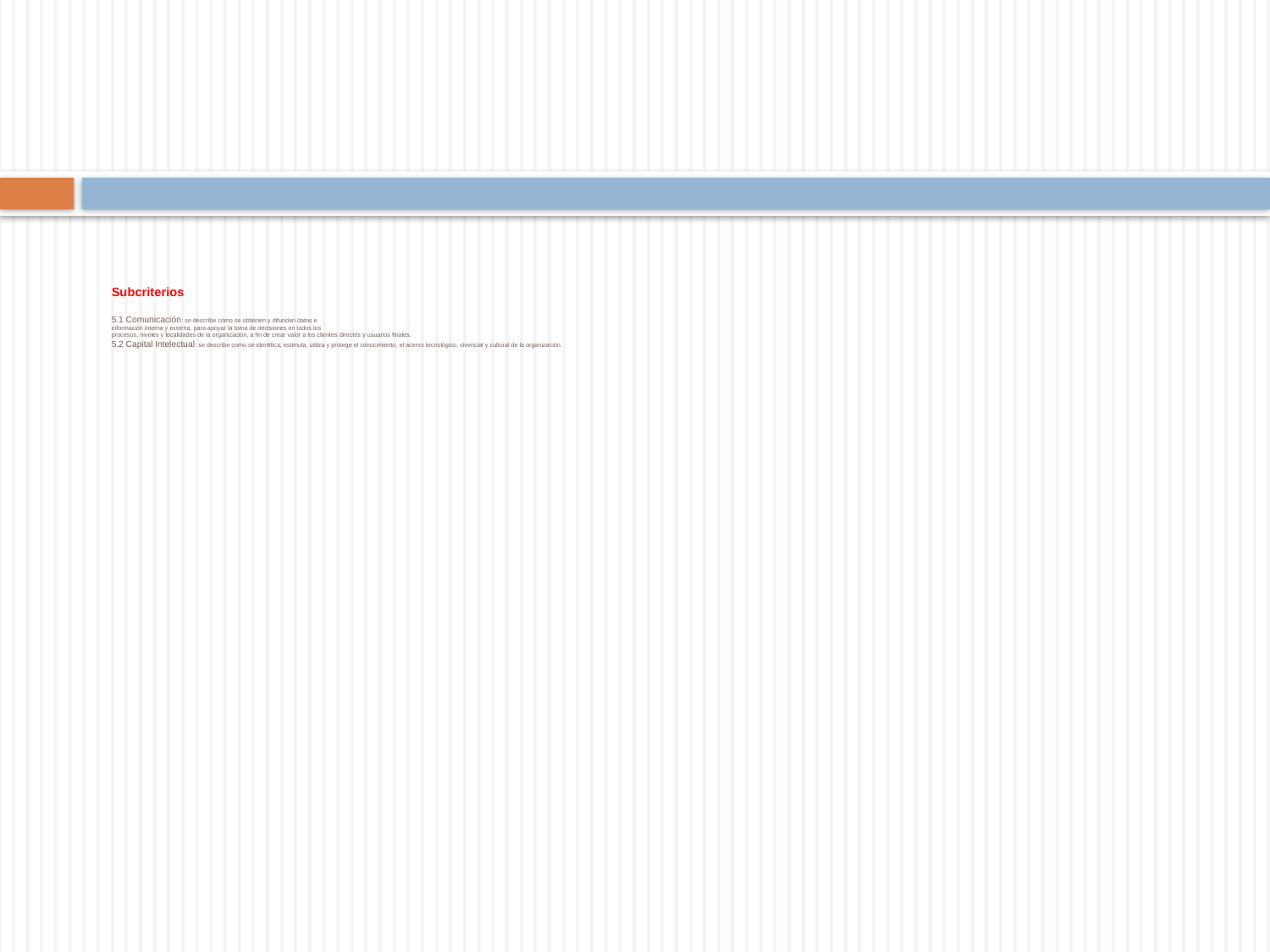

# Subcriterios 5.1 Comunicación: se describe cómo se obtienen y difunden datos e información interna y externa, para apoyar la toma de decisiones en todos los procesos, niveles y localidades de la organización, a fin de crear valor a los clientes directos y usuarios finales. 5.2 Capital Intelectual: se describe como se identifica, estimula, utiliza y protege el conocimiento, el acervo tecnológico, vivencial y cultural de la organización.